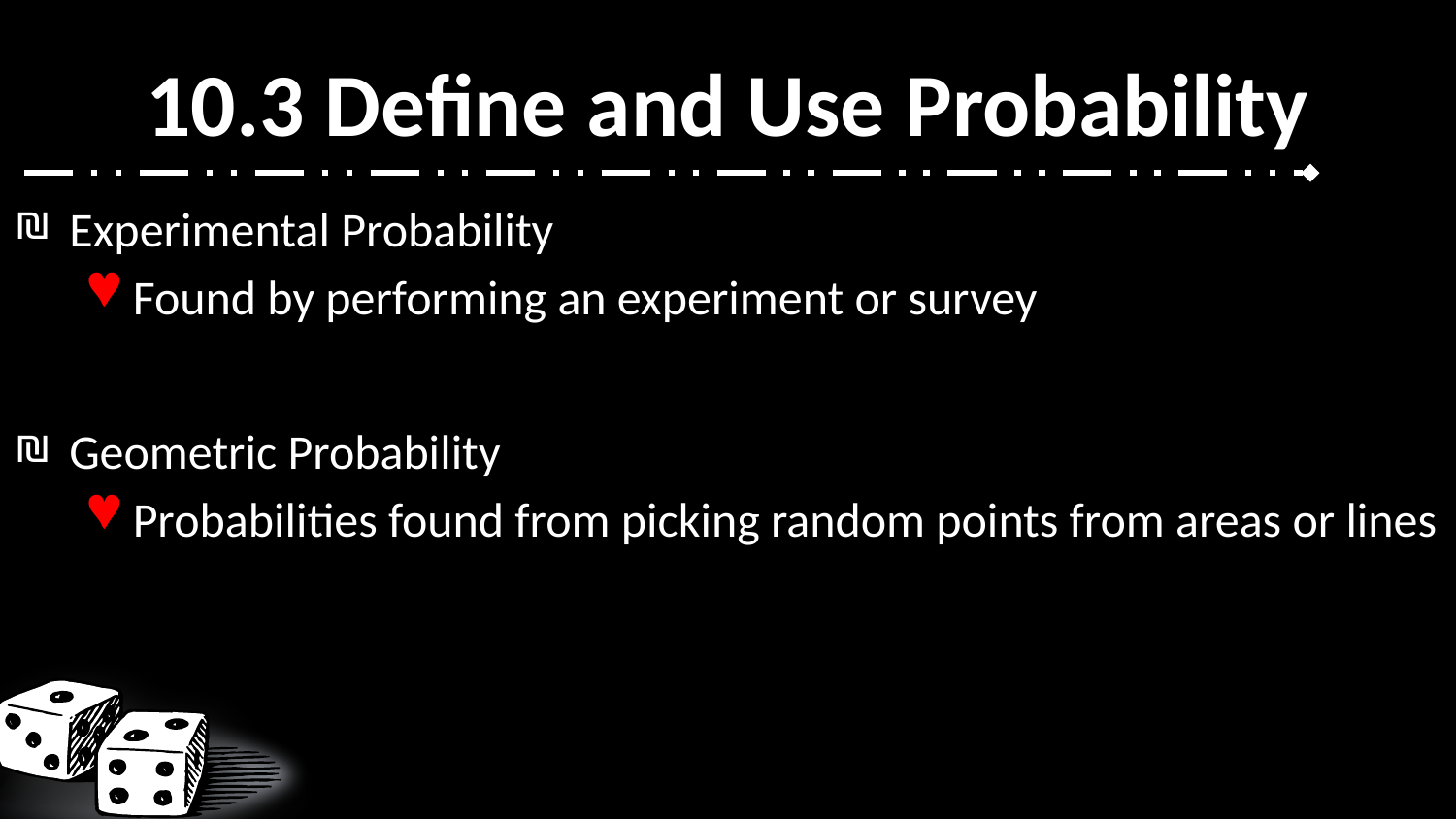

# 10.3 Define and Use Probability
Experimental Probability
Found by performing an experiment or survey

Geometric Probability
Probabilities found from picking random points from areas or lines